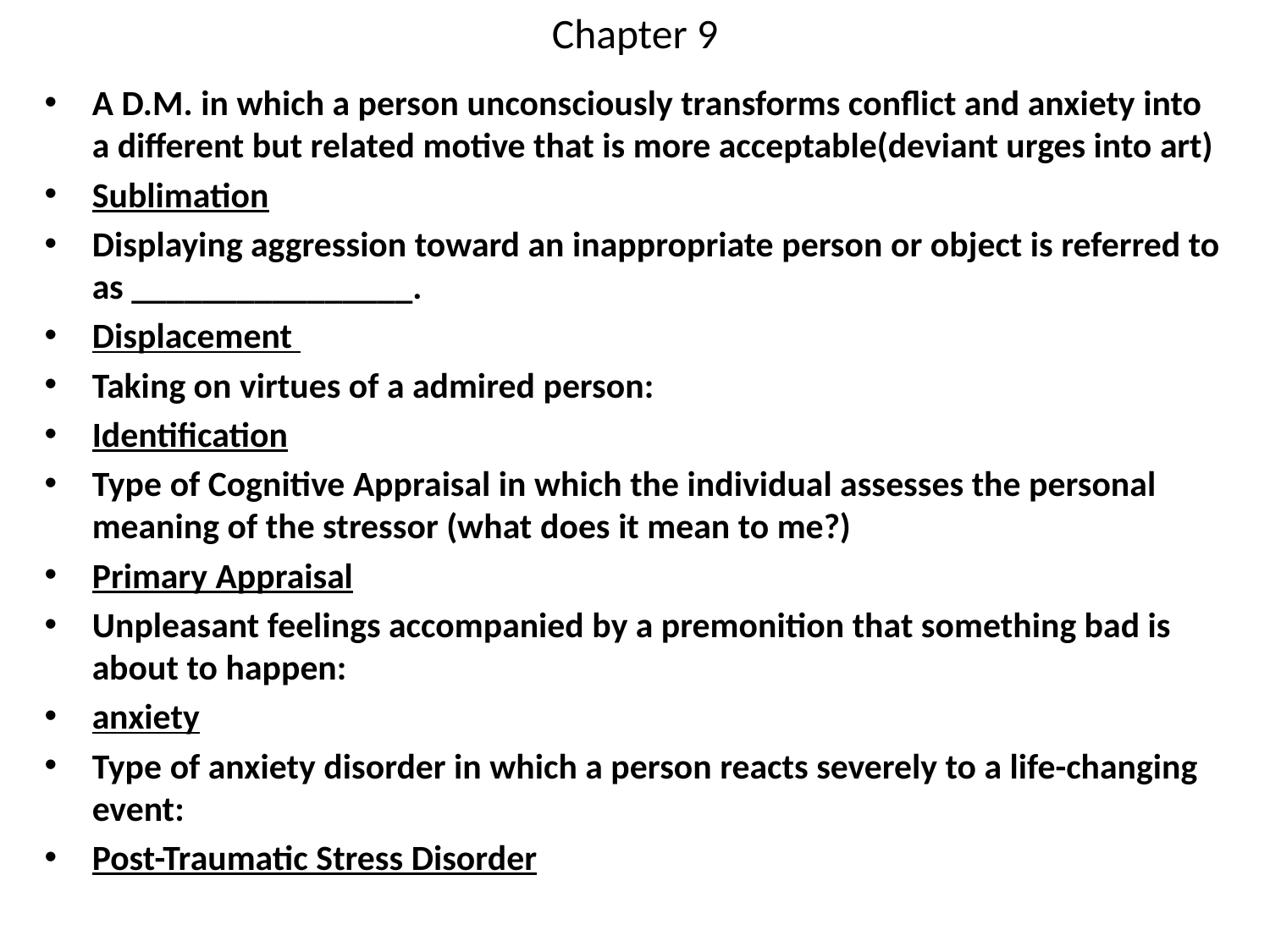

# Chapter 9
A D.M. in which a person unconsciously transforms conflict and anxiety into a different but related motive that is more acceptable(deviant urges into art)
Sublimation
Displaying aggression toward an inappropriate person or object is referred to as ________________.
Displacement
Taking on virtues of a admired person:
Identification
Type of Cognitive Appraisal in which the individual assesses the personal meaning of the stressor (what does it mean to me?)
Primary Appraisal
Unpleasant feelings accompanied by a premonition that something bad is about to happen:
anxiety
Type of anxiety disorder in which a person reacts severely to a life-changing event:
Post-Traumatic Stress Disorder